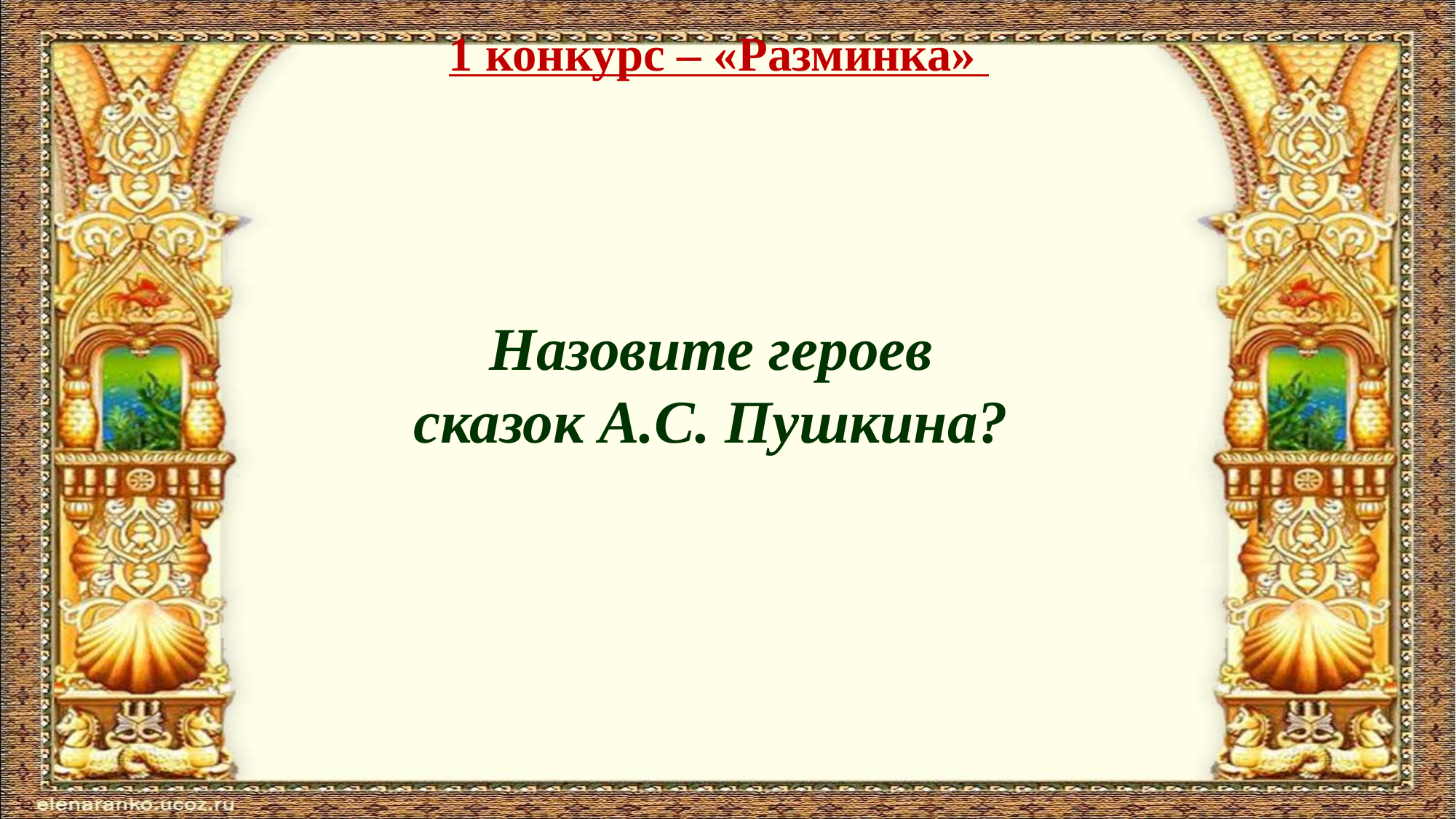

1 конкурс – «Разминка»
Назовите героев
сказок А.С. Пушкина?